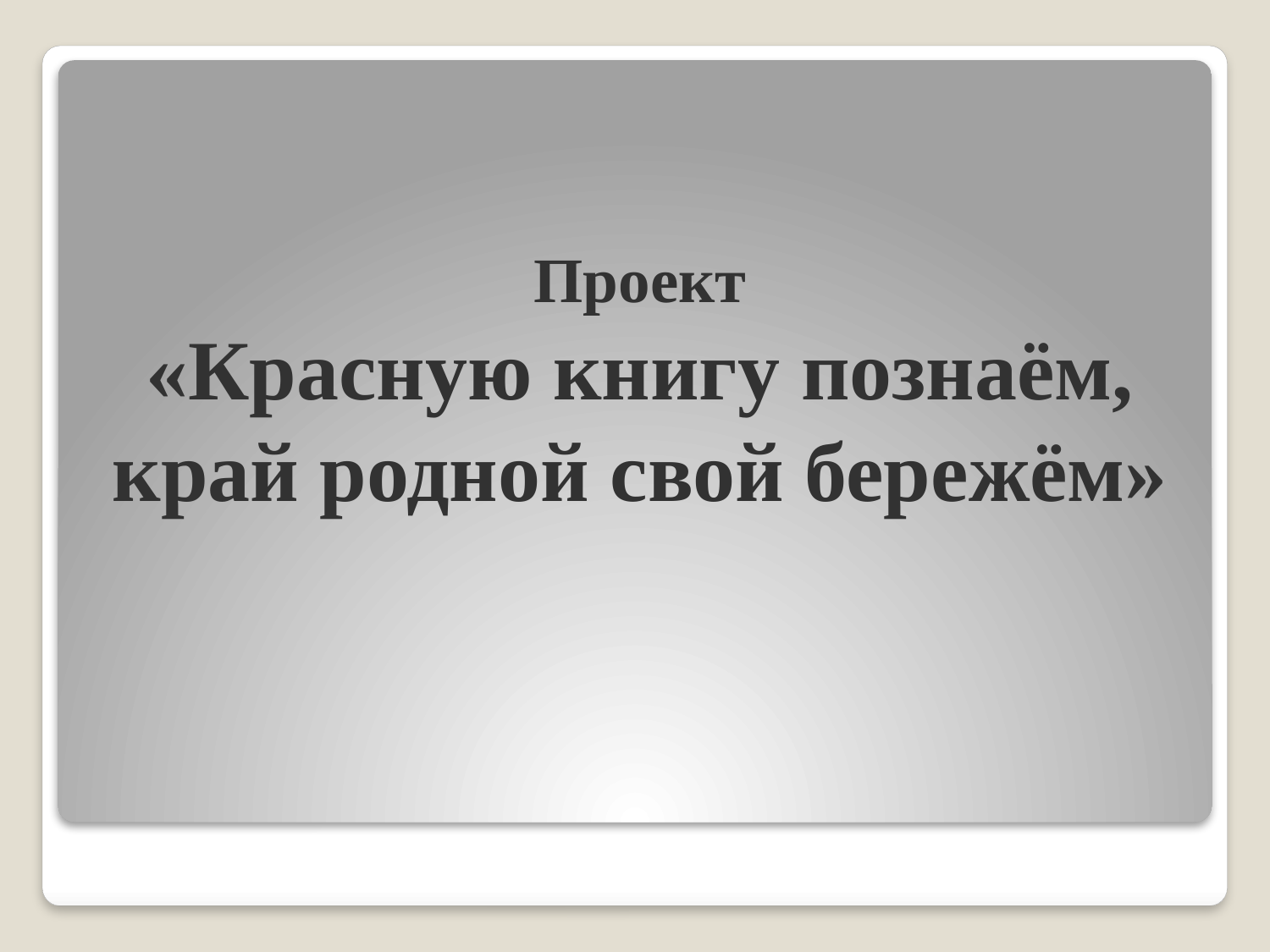

# Проект «Красную книгу познаём, край родной свой бережём»